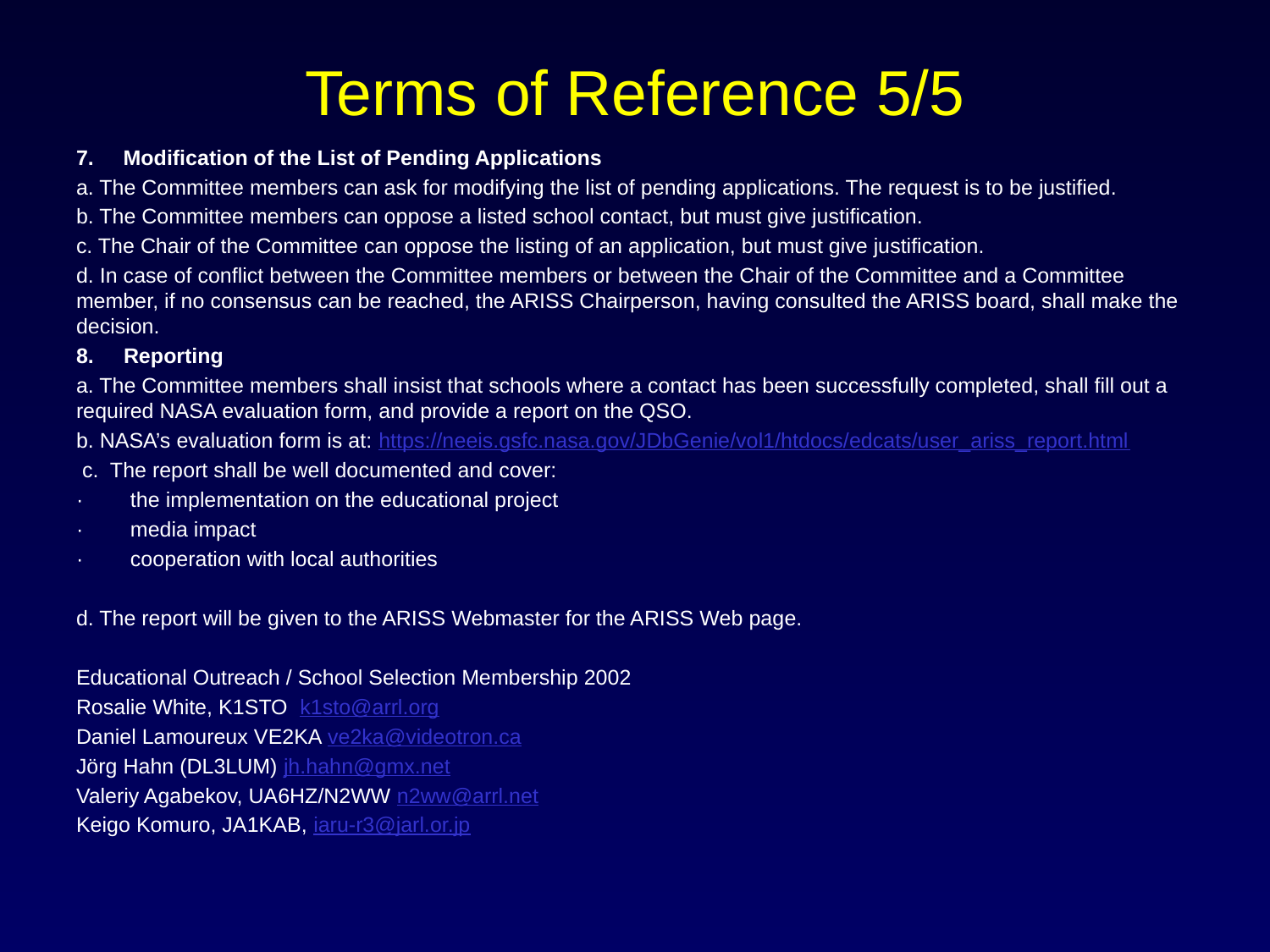

# Terms of Reference 5/5
7.     Modification of the List of Pending Applications
a. The Committee members can ask for modifying the list of pending applications. The request is to be justified.
b. The Committee members can oppose a listed school contact, but must give justification.
c. The Chair of the Committee can oppose the listing of an application, but must give justification.
d. In case of conflict between the Committee members or between the Chair of the Committee and a Committee member, if no consensus can be reached, the ARISS Chairperson, having consulted the ARISS board, shall make the decision.
8.     Reporting
a. The Committee members shall insist that schools where a contact has been successfully completed, shall fill out a required NASA evaluation form, and provide a report on the QSO.
b. NASA’s evaluation form is at: https://neeis.gsfc.nasa.gov/JDbGenie/vol1/htdocs/edcats/user_ariss_report.html
 c.  The report shall be well documented and cover:
·        the implementation on the educational project
·        media impact
·        cooperation with local authorities

d. The report will be given to the ARISS Webmaster for the ARISS Web page.

Educational Outreach / School Selection Membership 2002
Rosalie White, K1STO  k1sto@arrl.org
Daniel Lamoureux VE2KA ve2ka@videotron.ca
Jörg Hahn (DL3LUM) jh.hahn@gmx.net
Valeriy Agabekov, UA6HZ/N2WW n2ww@arrl.net
Keigo Komuro, JA1KAB, iaru-r3@jarl.or.jp